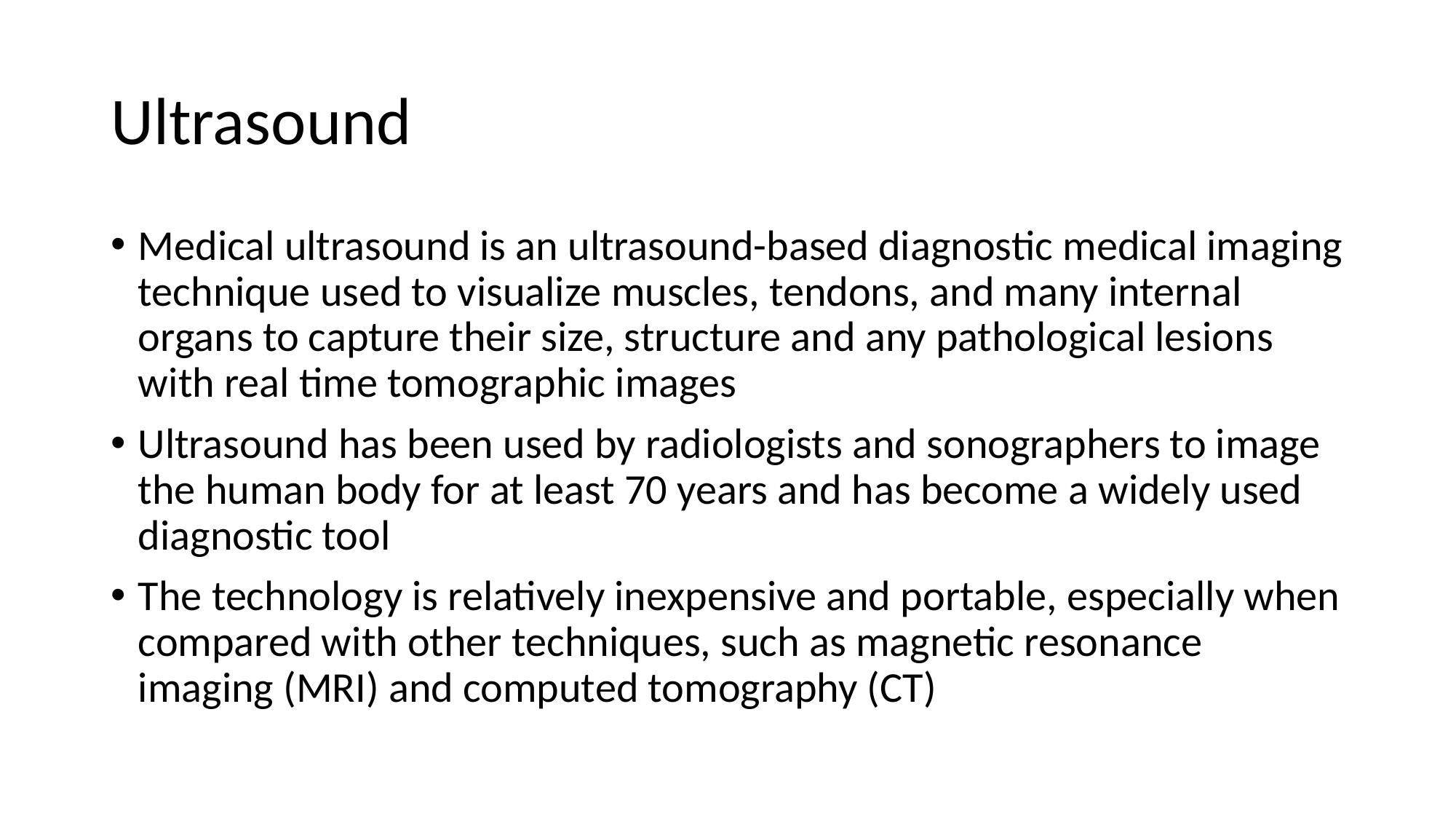

# Ultrasound
Medical ultrasound is an ultrasound-based diagnostic medical imaging technique used to visualize muscles, tendons, and many internal organs to capture their size, structure and any pathological lesions with real time tomographic images
Ultrasound has been used by radiologists and sonographers to image the human body for at least 70 years and has become a widely used diagnostic tool
The technology is relatively inexpensive and portable, especially when compared with other techniques, such as magnetic resonance imaging (MRI) and computed tomography (CT)